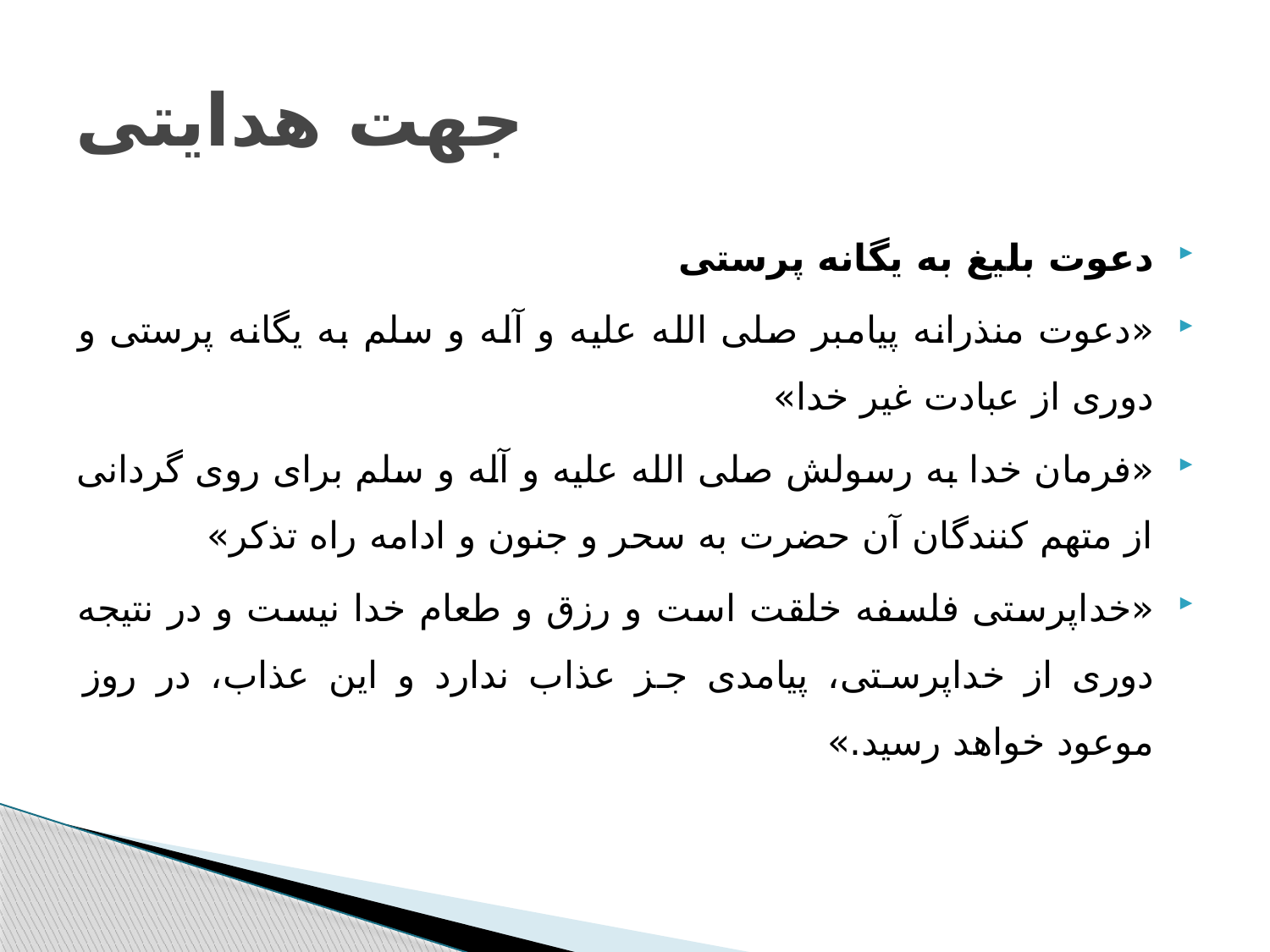

# جهت هدایتی
دعوت بلیغ به یگانه پرستی
«دعوت منذرانه پیامبر صلی الله علیه و آله و سلم به یگانه پرستی و دوری از عبادت غیر خدا»
«فرمان خدا به رسولش صلی الله علیه و آله و سلم برای روی گردانی از متهم کنندگان آن حضرت به سحر و جنون و ادامه راه تذکر»
«خداپرستی فلسفه خلقت است و رزق و طعام خدا نیست و در نتیجه دوری از خداپرستی، پیامدی جز عذاب ندارد و این عذاب، در روز موعود خواهد رسید.»